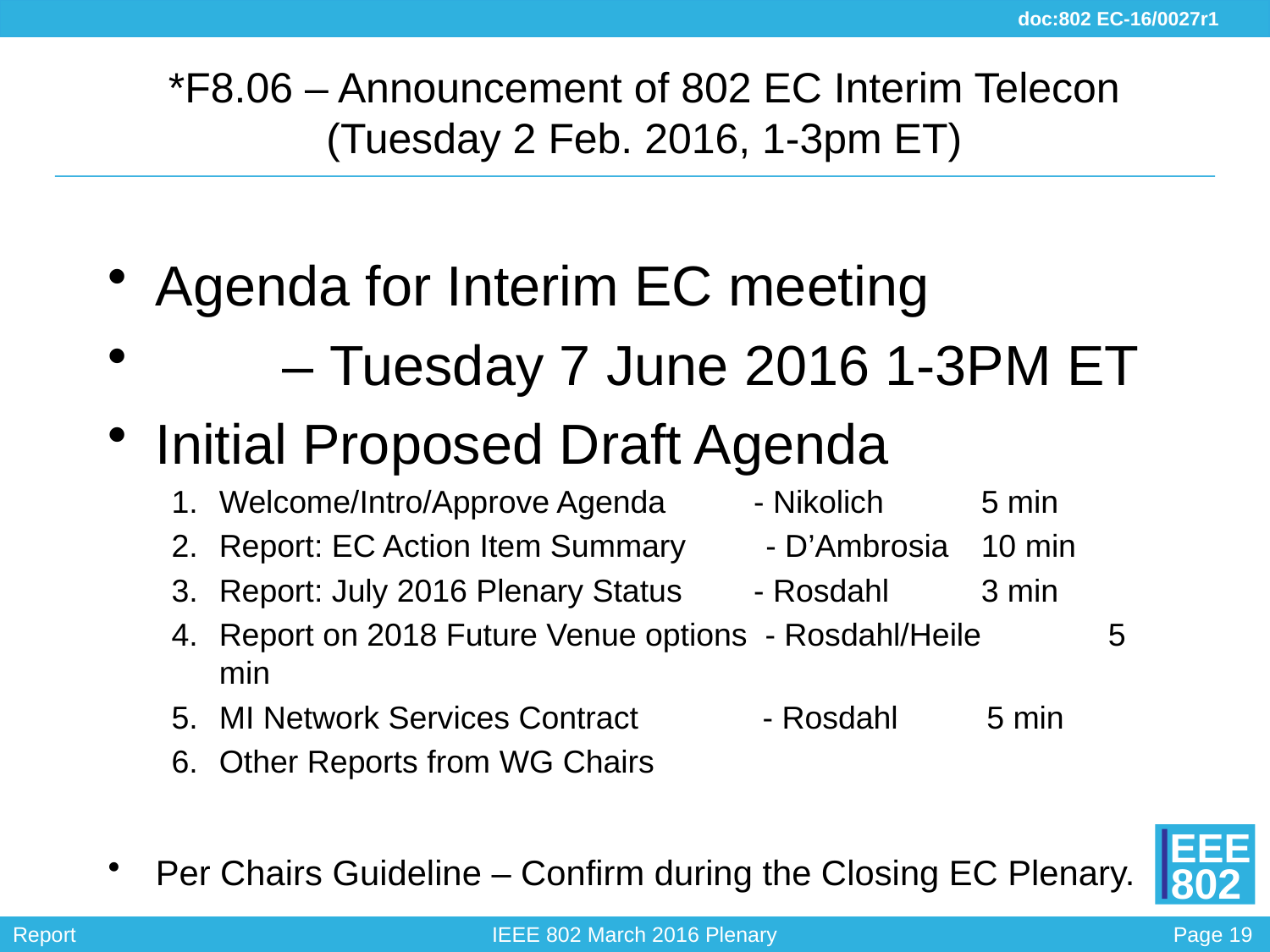

# *F8.06 – Announcement of 802 EC Interim Telecon (Tuesday 2 Feb. 2016, 1-3pm ET)
Agenda for Interim EC meeting
	– Tuesday 7 June 2016 1-3PM ET
Initial Proposed Draft Agenda
Welcome/Intro/Approve Agenda 	   - Nikolich 	5 min
Report: EC Action Item Summary         - D’Ambrosia	10 min
Report: July 2016 Plenary Status   	   - Rosdahl 	3 min
Report on 2018 Future Venue options  - Rosdahl/Heile	5 min
MI Network Services Contract	    - Rosdahl          5 min
Other Reports from WG Chairs

Per Chairs Guideline – Confirm during the Closing EC Plenary.